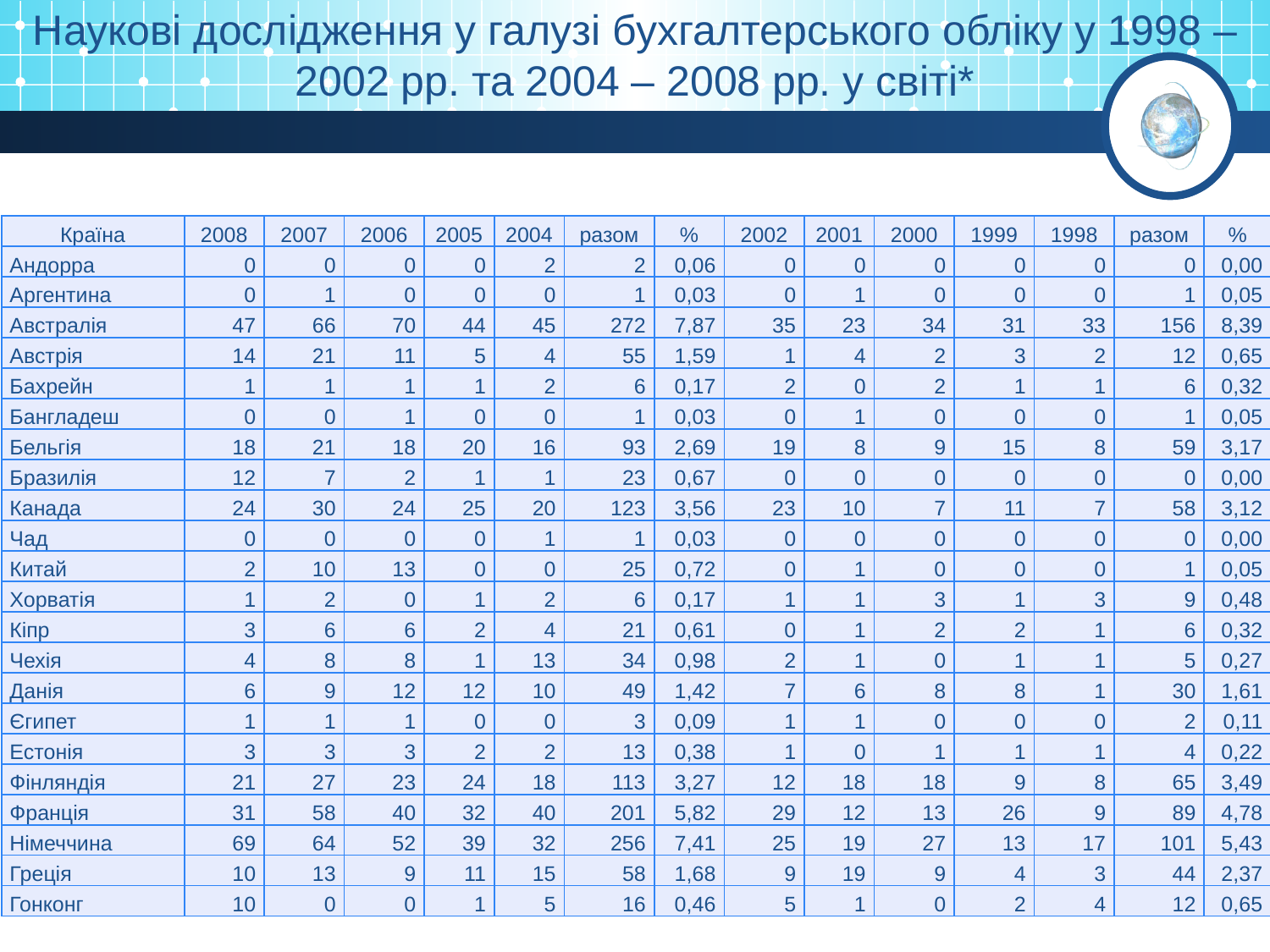

Наукові дослідження у галузі бухгалтерського обліку у 1998 – 2002 рр. та 2004 – 2008 рр. у світі*
| Країна | 2008 | 2007 | 2006 | 2005 | 2004 | разом | % | 2002 | 2001 | 2000 | 1999 | 1998 | разом | % |
| --- | --- | --- | --- | --- | --- | --- | --- | --- | --- | --- | --- | --- | --- | --- |
| Андорра | 0 | 0 | 0 | 0 | 2 | 2 | 0,06 | 0 | 0 | 0 | 0 | 0 | 0 | 0,00 |
| Аргентина | 0 | 1 | 0 | 0 | 0 | 1 | 0,03 | 0 | 1 | 0 | 0 | 0 | 1 | 0,05 |
| Австралія | 47 | 66 | 70 | 44 | 45 | 272 | 7,87 | 35 | 23 | 34 | 31 | 33 | 156 | 8,39 |
| Австрія | 14 | 21 | 11 | 5 | 4 | 55 | 1,59 | 1 | 4 | 2 | 3 | 2 | 12 | 0,65 |
| Бахрейн | 1 | 1 | 1 | 1 | 2 | 6 | 0,17 | 2 | 0 | 2 | 1 | 1 | 6 | 0,32 |
| Бангладеш | 0 | 0 | 1 | 0 | 0 | 1 | 0,03 | 0 | 1 | 0 | 0 | 0 | 1 | 0,05 |
| Бельгія | 18 | 21 | 18 | 20 | 16 | 93 | 2,69 | 19 | 8 | 9 | 15 | 8 | 59 | 3,17 |
| Бразилія | 12 | 7 | 2 | 1 | 1 | 23 | 0,67 | 0 | 0 | 0 | 0 | 0 | 0 | 0,00 |
| Канада | 24 | 30 | 24 | 25 | 20 | 123 | 3,56 | 23 | 10 | 7 | 11 | 7 | 58 | 3,12 |
| Чад | 0 | 0 | 0 | 0 | 1 | 1 | 0,03 | 0 | 0 | 0 | 0 | 0 | 0 | 0,00 |
| Китай | 2 | 10 | 13 | 0 | 0 | 25 | 0,72 | 0 | 1 | 0 | 0 | 0 | 1 | 0,05 |
| Хорватія | 1 | 2 | 0 | 1 | 2 | 6 | 0,17 | 1 | 1 | 3 | 1 | 3 | 9 | 0,48 |
| Кіпр | 3 | 6 | 6 | 2 | 4 | 21 | 0,61 | 0 | 1 | 2 | 2 | 1 | 6 | 0,32 |
| Чехія | 4 | 8 | 8 | 1 | 13 | 34 | 0,98 | 2 | 1 | 0 | 1 | 1 | 5 | 0,27 |
| Данія | 6 | 9 | 12 | 12 | 10 | 49 | 1,42 | 7 | 6 | 8 | 8 | 1 | 30 | 1,61 |
| Єгипет | 1 | 1 | 1 | 0 | 0 | 3 | 0,09 | 1 | 1 | 0 | 0 | 0 | 2 | 0,11 |
| Естонія | 3 | 3 | 3 | 2 | 2 | 13 | 0,38 | 1 | 0 | 1 | 1 | 1 | 4 | 0,22 |
| Фінляндія | 21 | 27 | 23 | 24 | 18 | 113 | 3,27 | 12 | 18 | 18 | 9 | 8 | 65 | 3,49 |
| Франція | 31 | 58 | 40 | 32 | 40 | 201 | 5,82 | 29 | 12 | 13 | 26 | 9 | 89 | 4,78 |
| Німеччина | 69 | 64 | 52 | 39 | 32 | 256 | 7,41 | 25 | 19 | 27 | 13 | 17 | 101 | 5,43 |
| Греція | 10 | 13 | 9 | 11 | 15 | 58 | 1,68 | 9 | 19 | 9 | 4 | 3 | 44 | 2,37 |
| Гонконг | 10 | 0 | 0 | 1 | 5 | 16 | 0,46 | 5 | 1 | 0 | 2 | 4 | 12 | 0,65 |